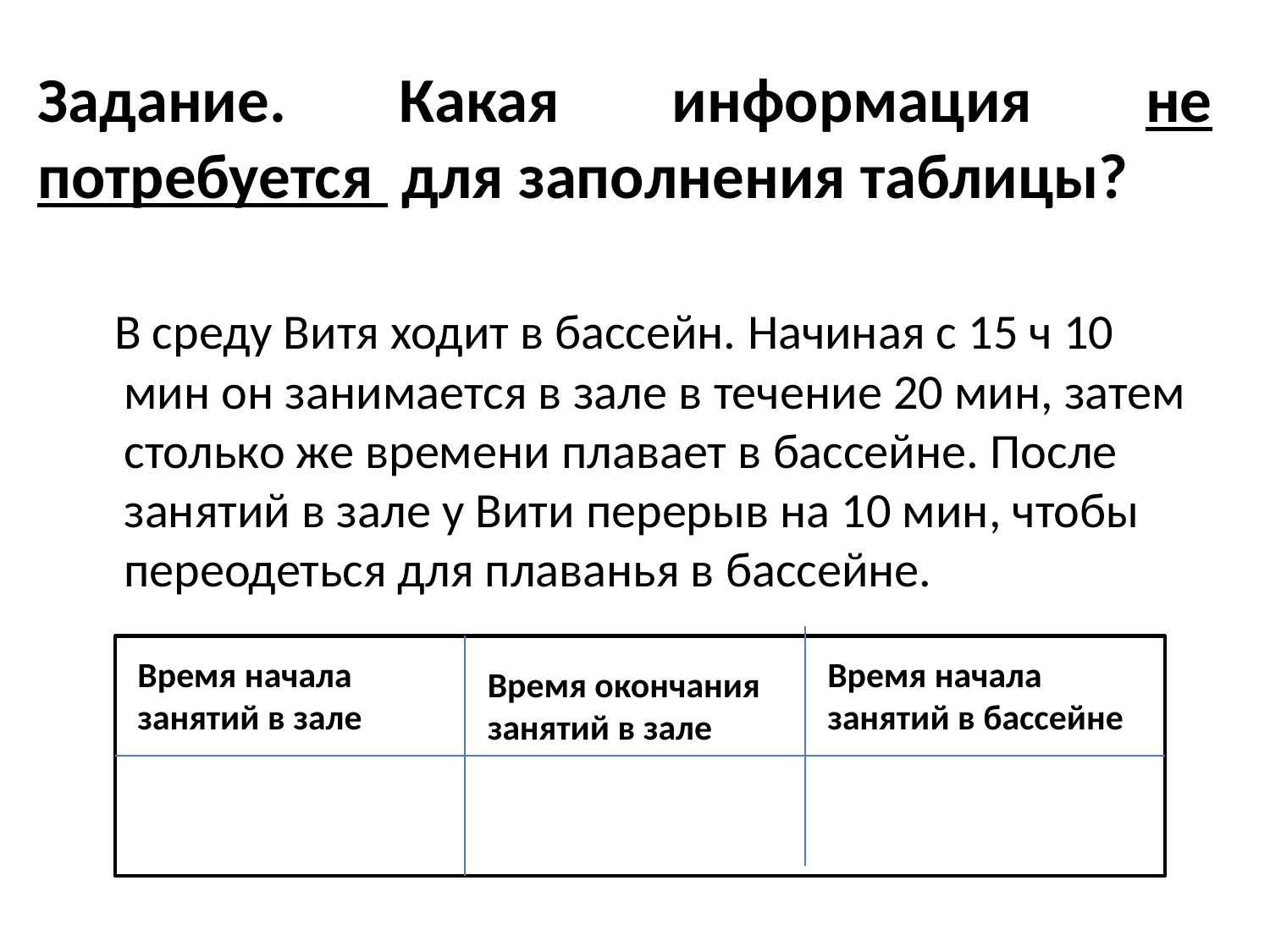

# Задание. Какая информация не потребуется  для заполнения таблицы?
   В среду Витя ходит в бассейн. Начиная с 15 ч 10 мин он занимается в зале в течение 20 мин, затем столько же времени плавает в бассейне. После занятий в зале у Вити перерыв на 10 мин, чтобы переодеться для плаванья в бассейне.

Время начала занятий в зале
Время начала занятий в бассейне
Время окончания занятий в зале